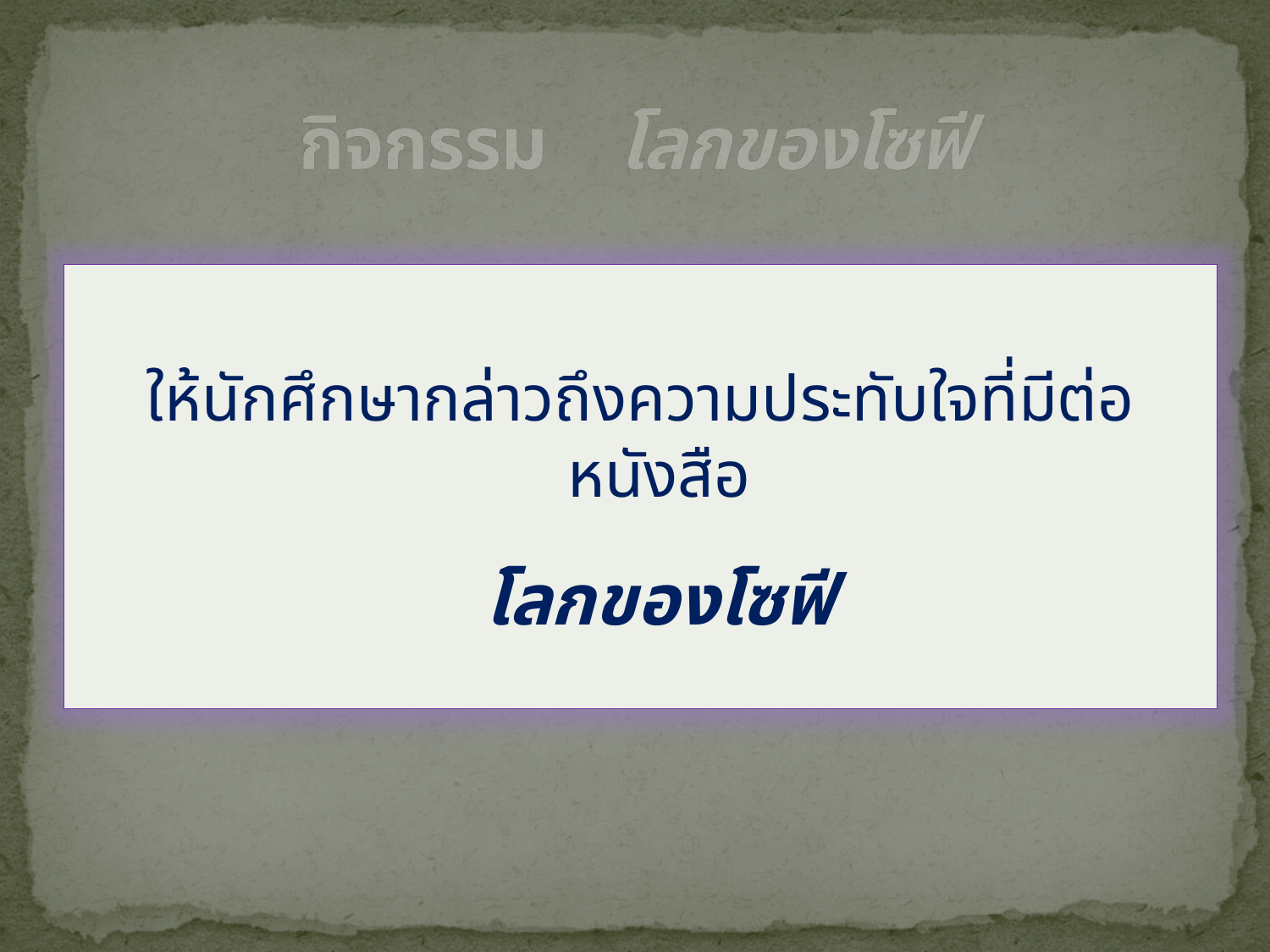

# กิจกรรม    โลกของโซฟี

ให้นักศึกษากล่าวถึงความประทับใจที่มีต่อหนังสือ

	โลกของโซฟี